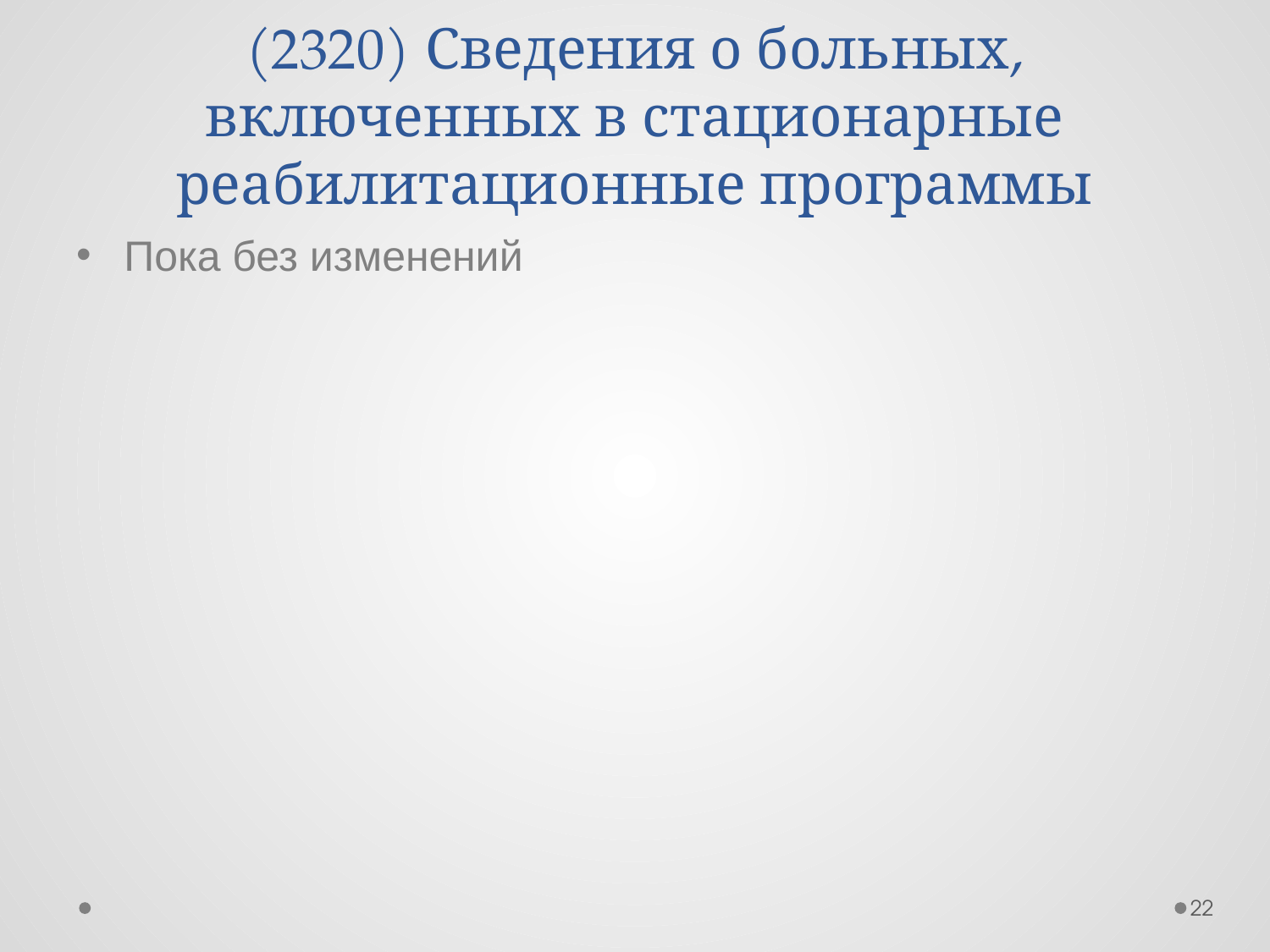

# (2320) Сведения о больных, включенных в стационарные реабилитационные программы
Пока без изменений

22